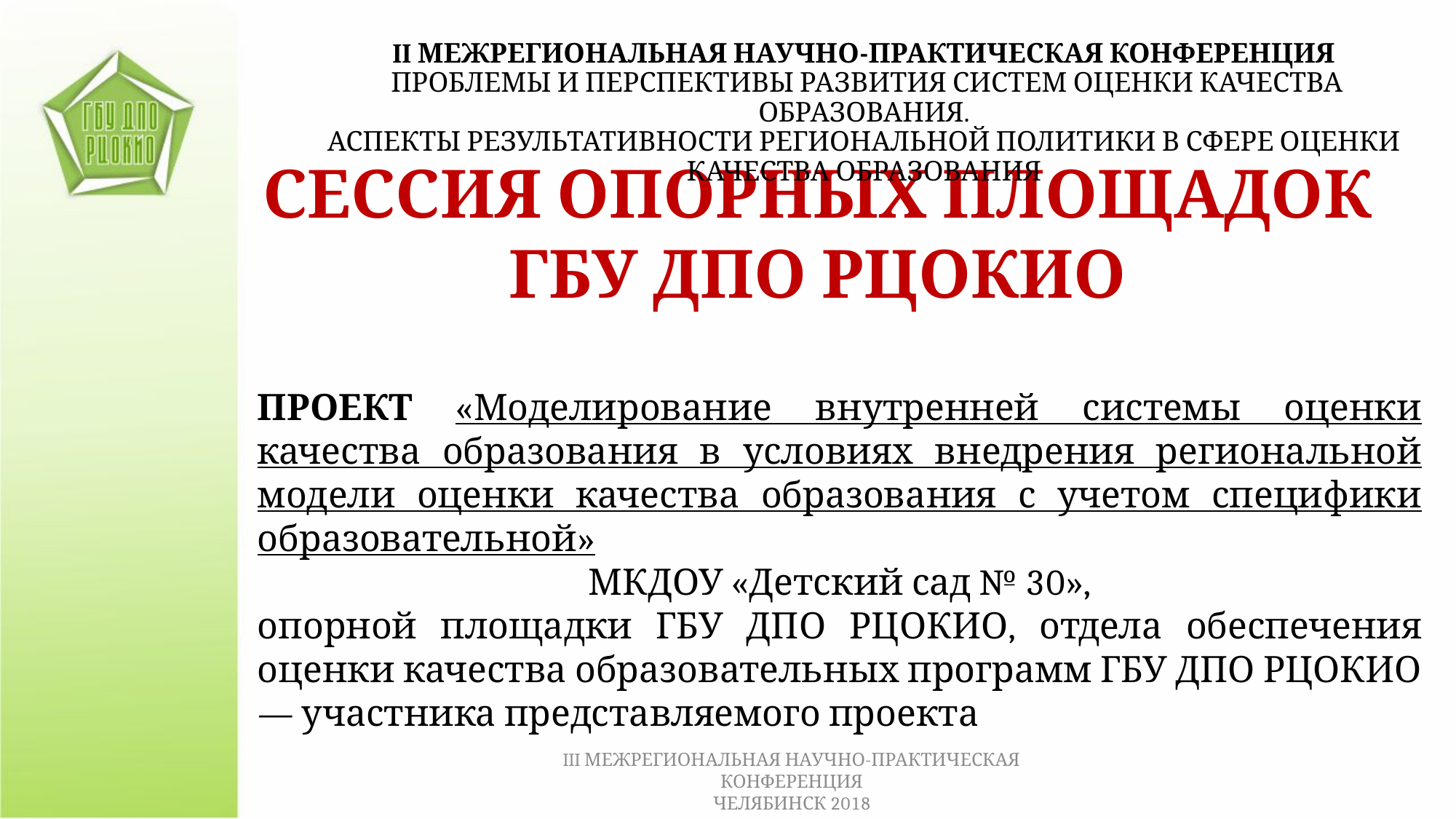

II МЕЖРЕГИОНАЛЬНАЯ НАУЧНО-ПРАКТИЧЕСКАЯ КОНФЕРЕНЦИЯ
 ПРОБЛЕМЫ И ПЕРСПЕКТИВЫ РАЗВИТИЯ СИСТЕМ ОЦЕНКИ КАЧЕСТВА ОБРАЗОВАНИЯ.
АСПЕКТЫ РЕЗУЛЬТАТИВНОСТИ РЕГИОНАЛЬНОЙ ПОЛИТИКИ В СФЕРЕ ОЦЕНКИ КАЧЕСТВА ОБРАЗОВАНИЯ
СЕССИЯ ОПОРНЫХ ПЛОЩАДОК
ГБУ ДПО РЦОКИО
ПРОЕКТ «Моделирование внутренней системы оценки качества образования в условиях внедрения региональной модели оценки качества образования с учетом специфики образовательной»
 МКДОУ «Детский сад № 30»,
опорной площадки ГБУ ДПО РЦОКИО, отдела обеспечения оценки качества образовательных программ ГБУ ДПО РЦОКИО — участника представляемого проекта
III МЕЖРЕГИОНАЛЬНАЯ НАУЧНО-ПРАКТИЧЕСКАЯ КОНФЕРЕНЦИЯ
ЧЕЛЯБИНСК 2018